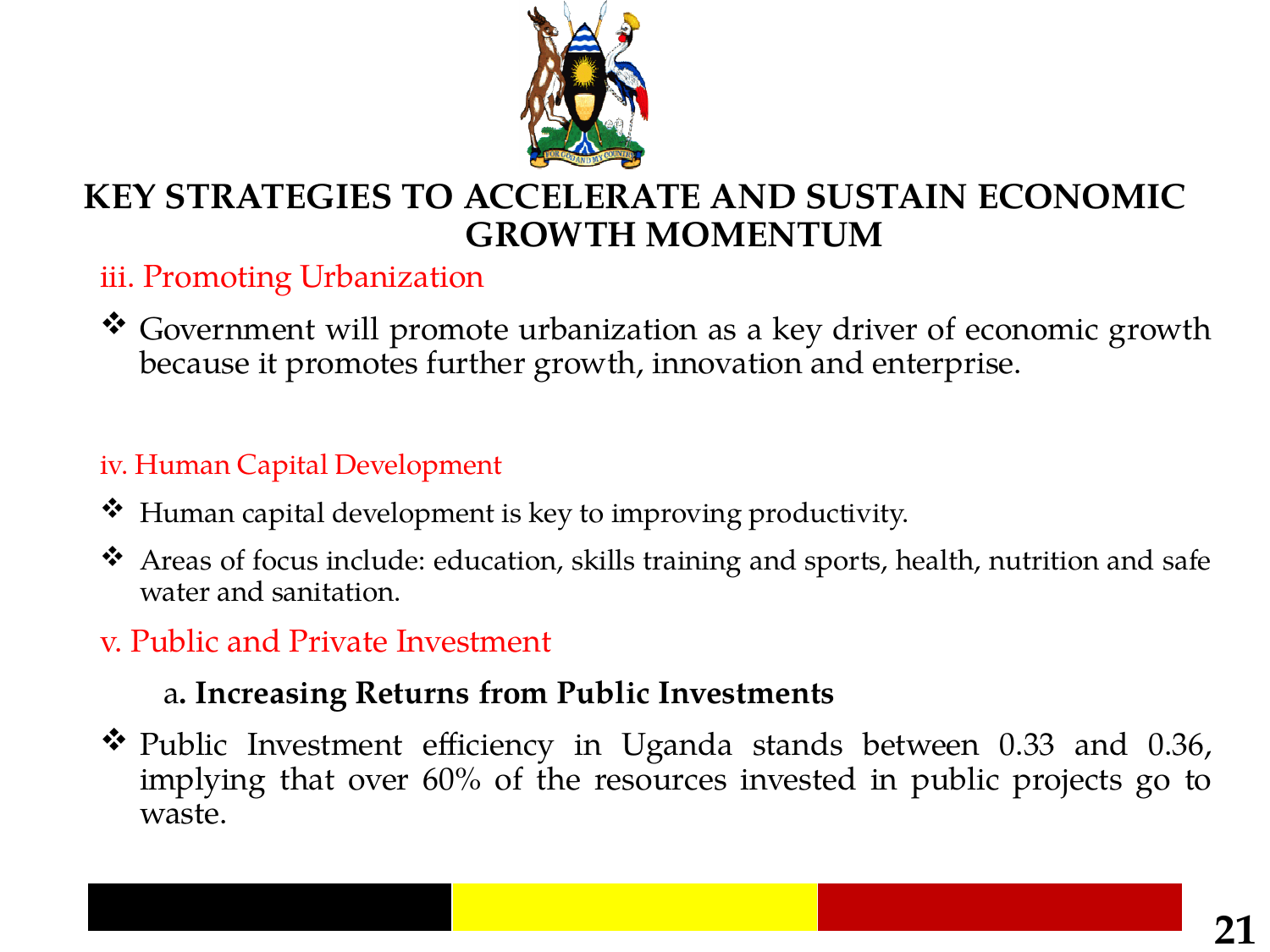

KEY STRATEGIES TO ACCELERATE AND SUSTAIN ECONOMIC GROWTH MOMENTUM

iii. Promoting Urbanization
Government will promote urbanization as a key driver of economic growth because it promotes further growth, innovation and enterprise.

iv. Human Capital Development
Human capital development is key to improving productivity.
Areas of focus include: education, skills training and sports, health, nutrition and safe water and sanitation.
v. Public and Private Investment
a. Increasing Returns from Public Investments
Public Investment efficiency in Uganda stands between 0.33 and 0.36, implying that over 60% of the resources invested in public projects go to waste.

21